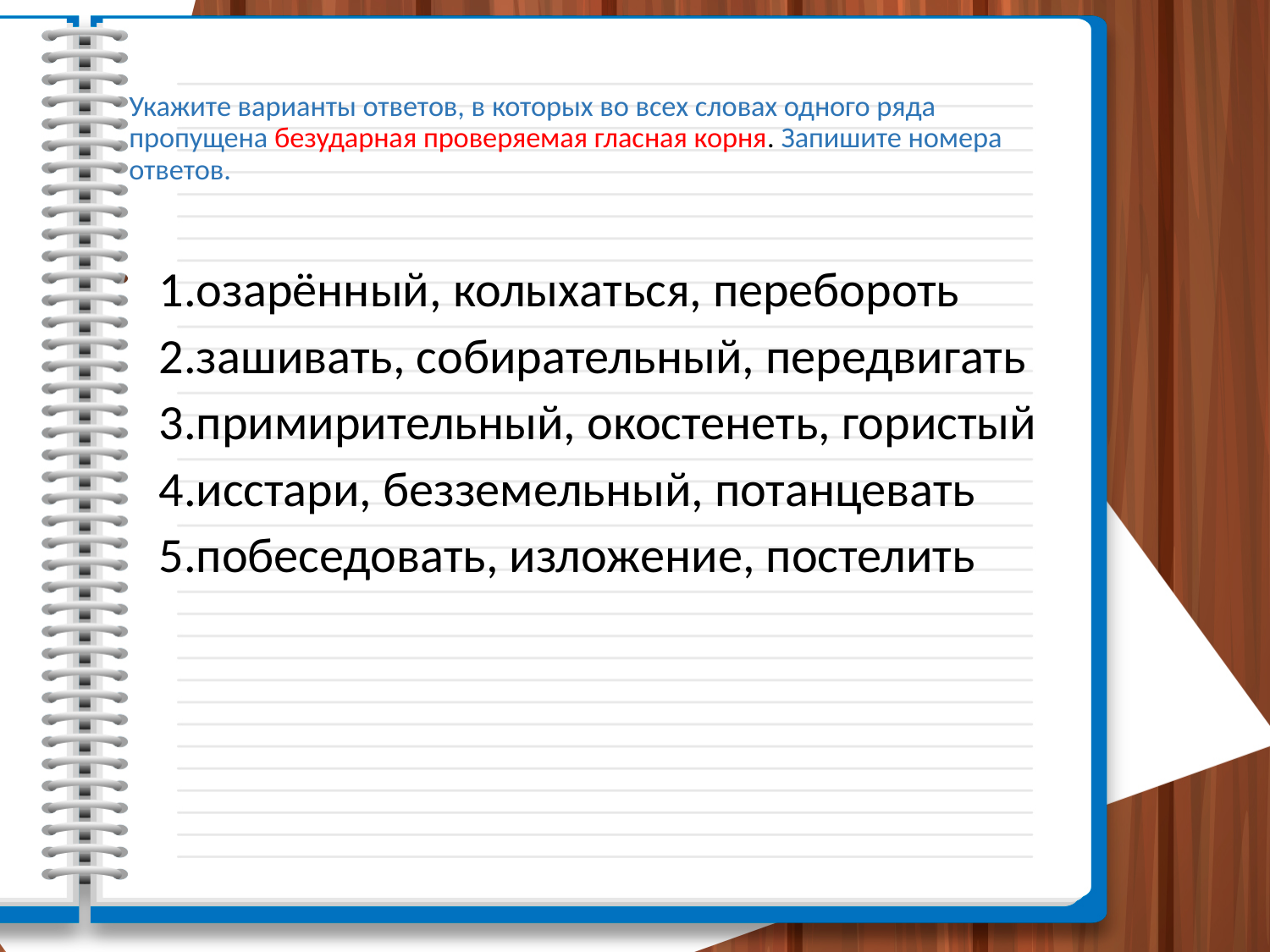

# Укажите варианты ответов, в которых во всех словах одного ряда пропущена безударная проверяемая гласная корня. Запишите номера ответов.
1.озарённый, колыхаться, перебороть
2.зашивать, собирательный, передвигать
3.примирительный, окостенеть, гористый
4.исстари, безземельный, потанцевать
5.побеседовать, изложение, постелить